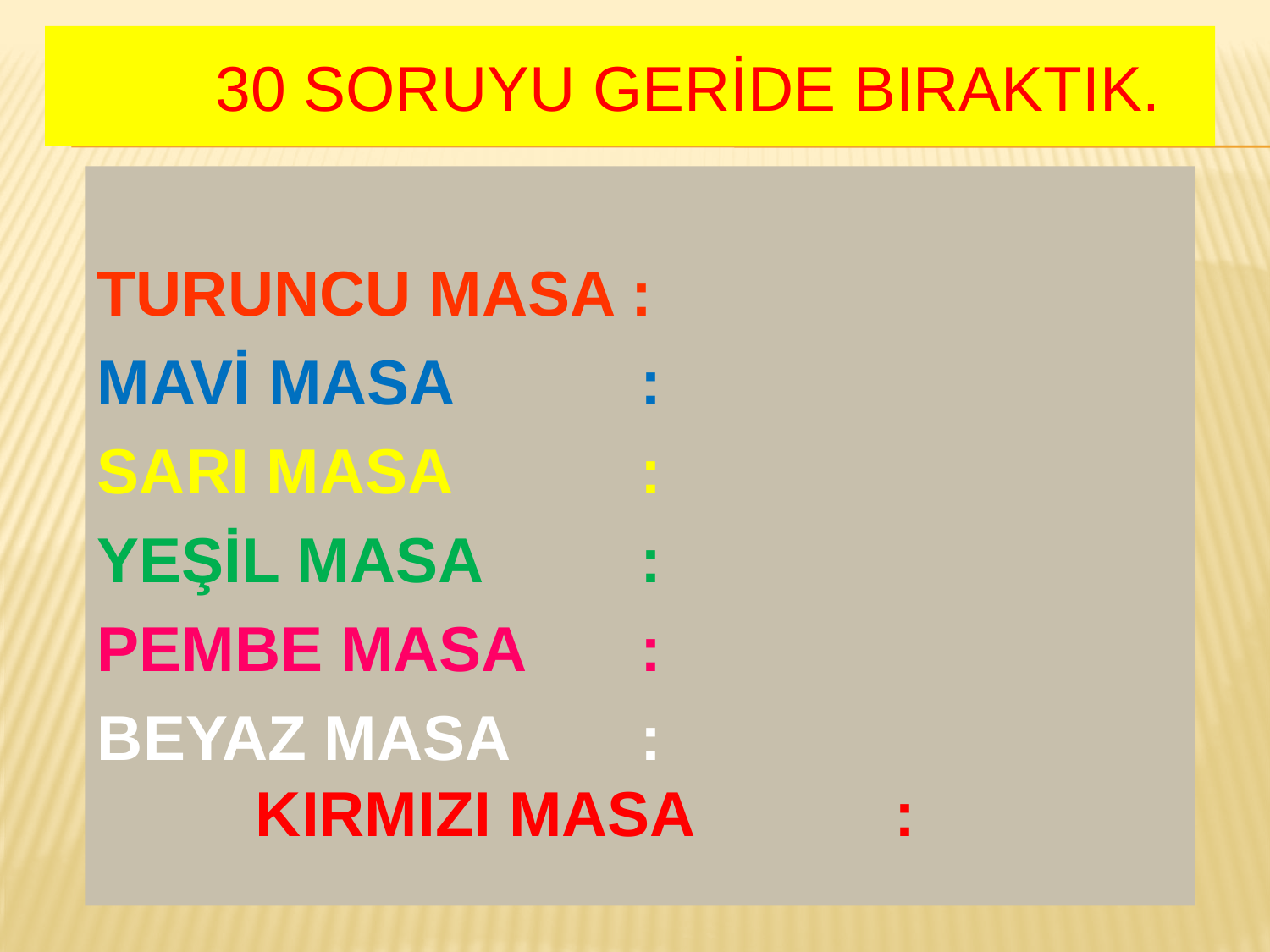

# 30 SORUYU GERİDE BIRAKTIK.

TURUNCU MASA :
MAVİ MASA 		  :
SARI MASA 		  :
YEŞİL MASA    	  :
PEMBE MASA 	  :
BEYAZ MASA  	  :                                       KIRMIZI MASA   	  :